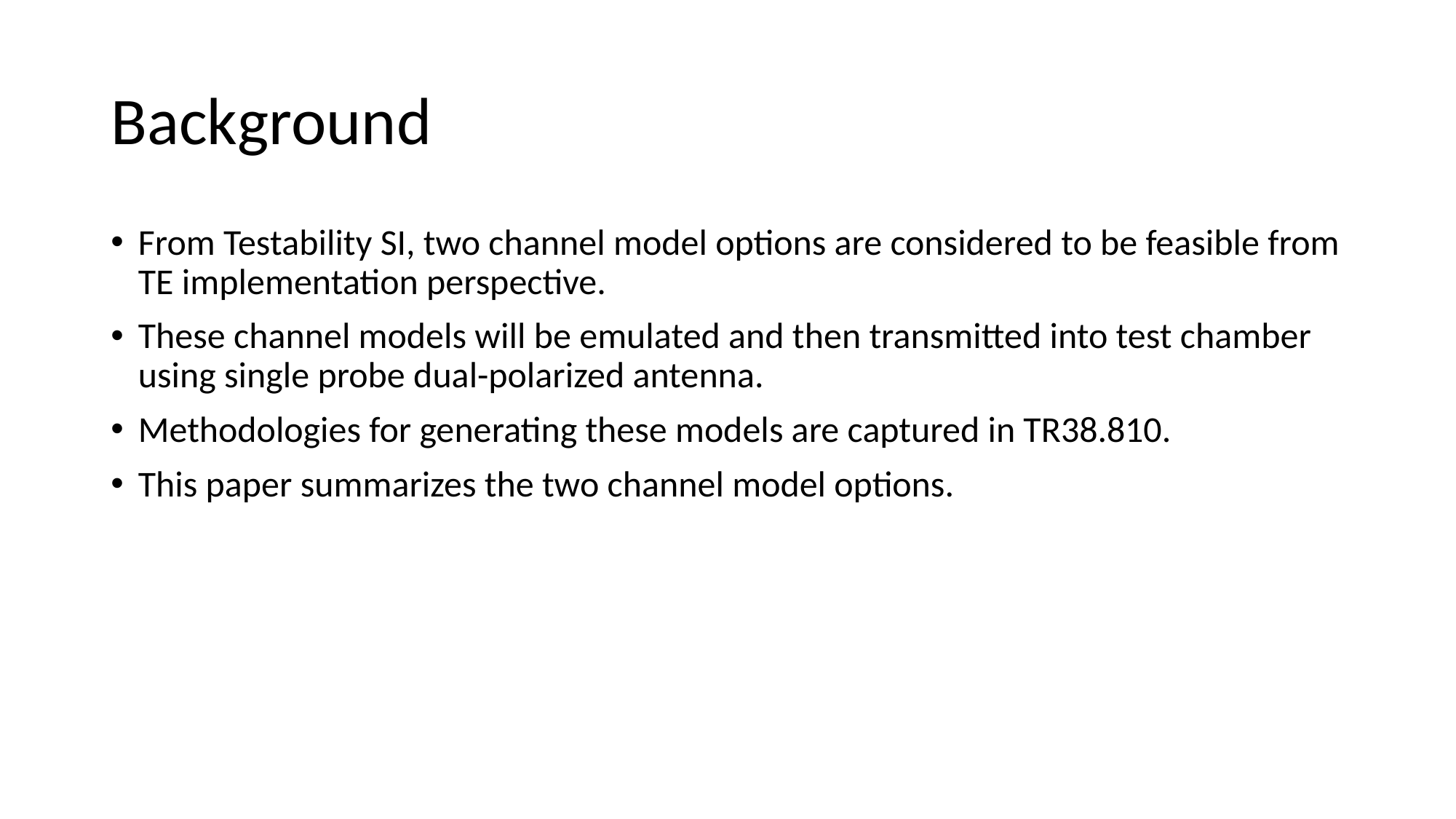

# Background
From Testability SI, two channel model options are considered to be feasible from TE implementation perspective.
These channel models will be emulated and then transmitted into test chamber using single probe dual-polarized antenna.
Methodologies for generating these models are captured in TR38.810.
This paper summarizes the two channel model options.